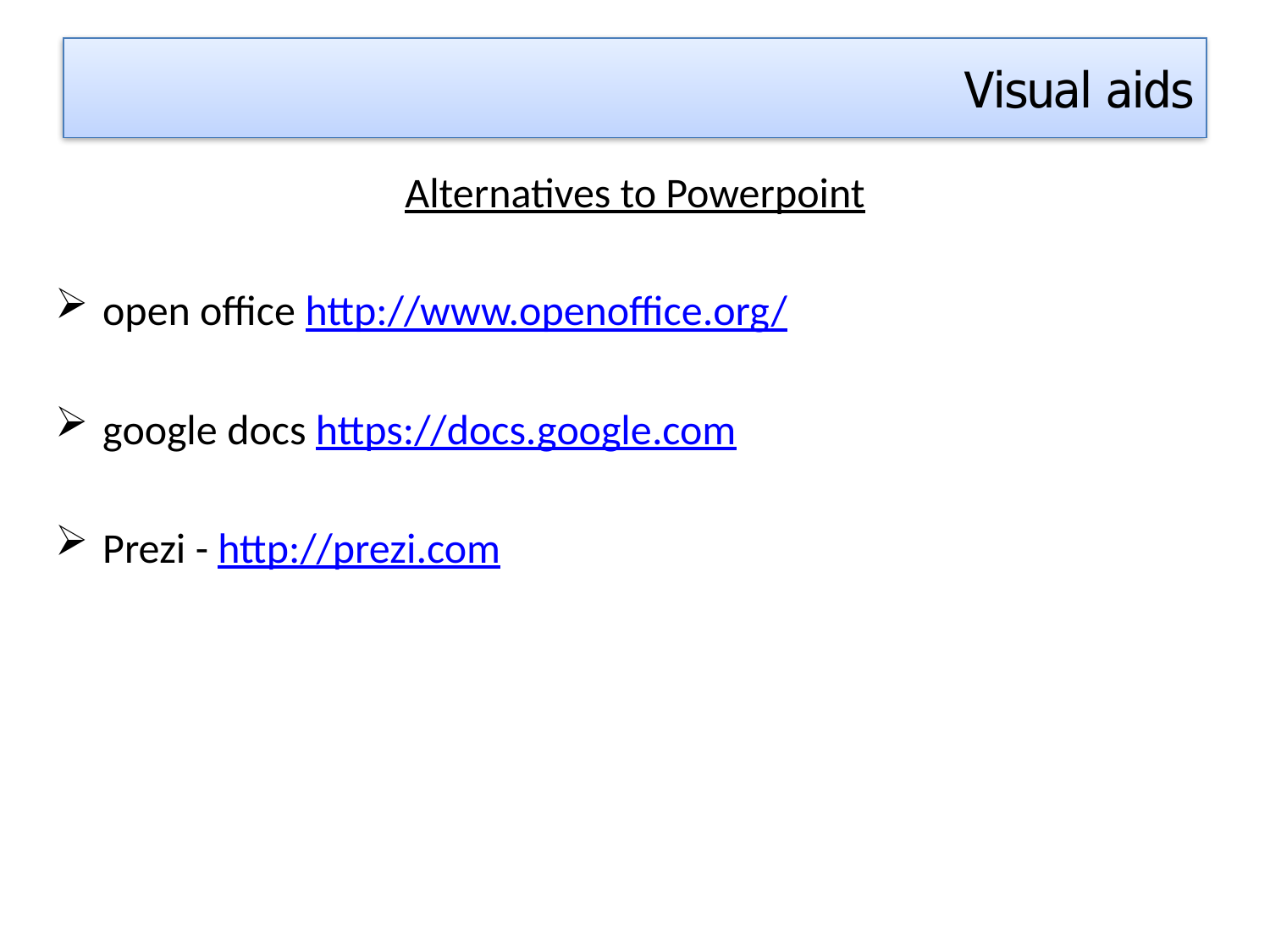

# Visual aids
Alternatives to Powerpoint

open office http://www.openoffice.org/

google docs https://docs.google.com

Prezi - http://prezi.com